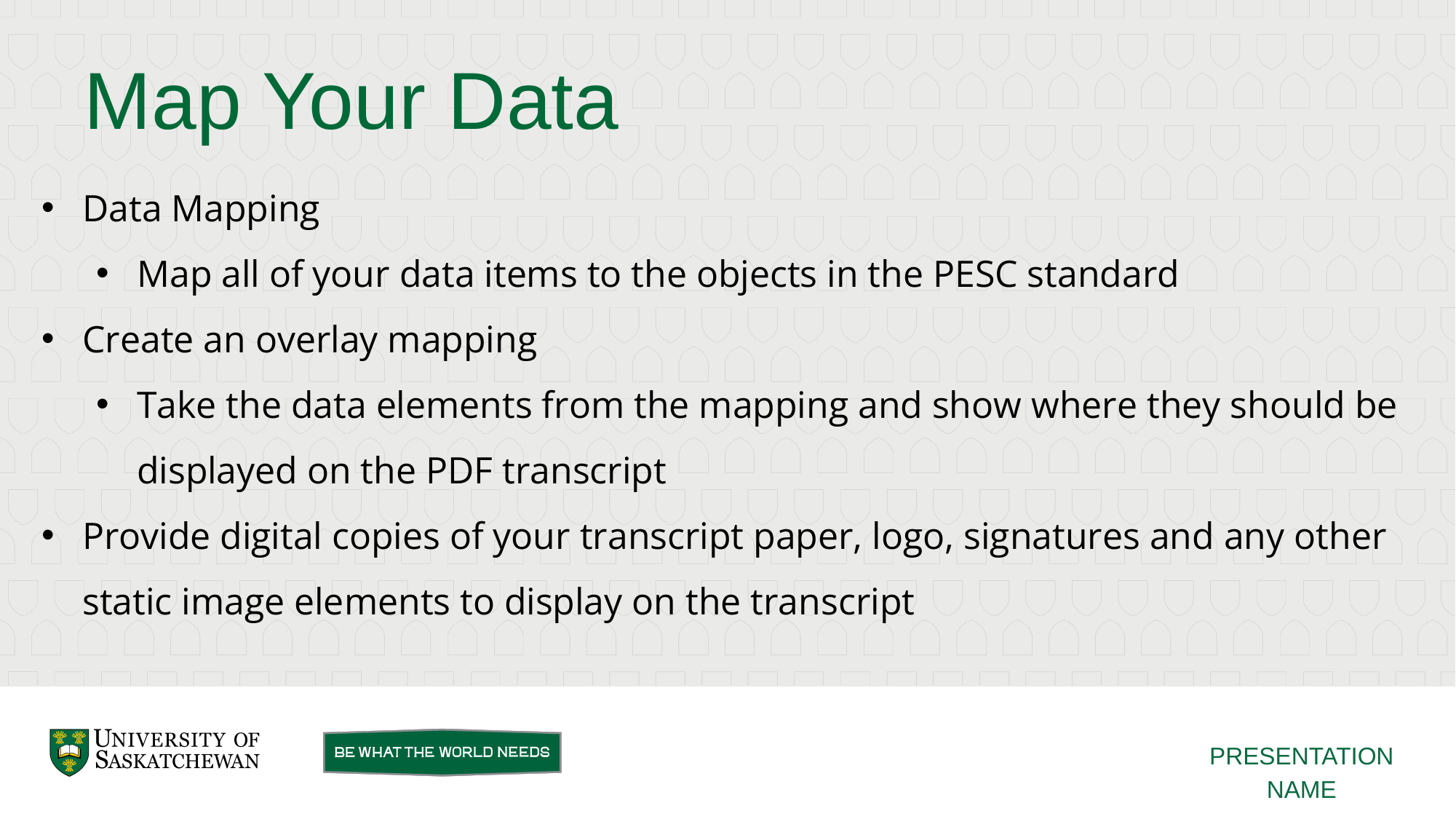

Map Your Data
Data Mapping
Map all of your data items to the objects in the PESC standard
Create an overlay mapping
Take the data elements from the mapping and show where they should be displayed on the PDF transcript
Provide digital copies of your transcript paper, logo, signatures and any other static image elements to display on the transcript

PRESENTATION NAME